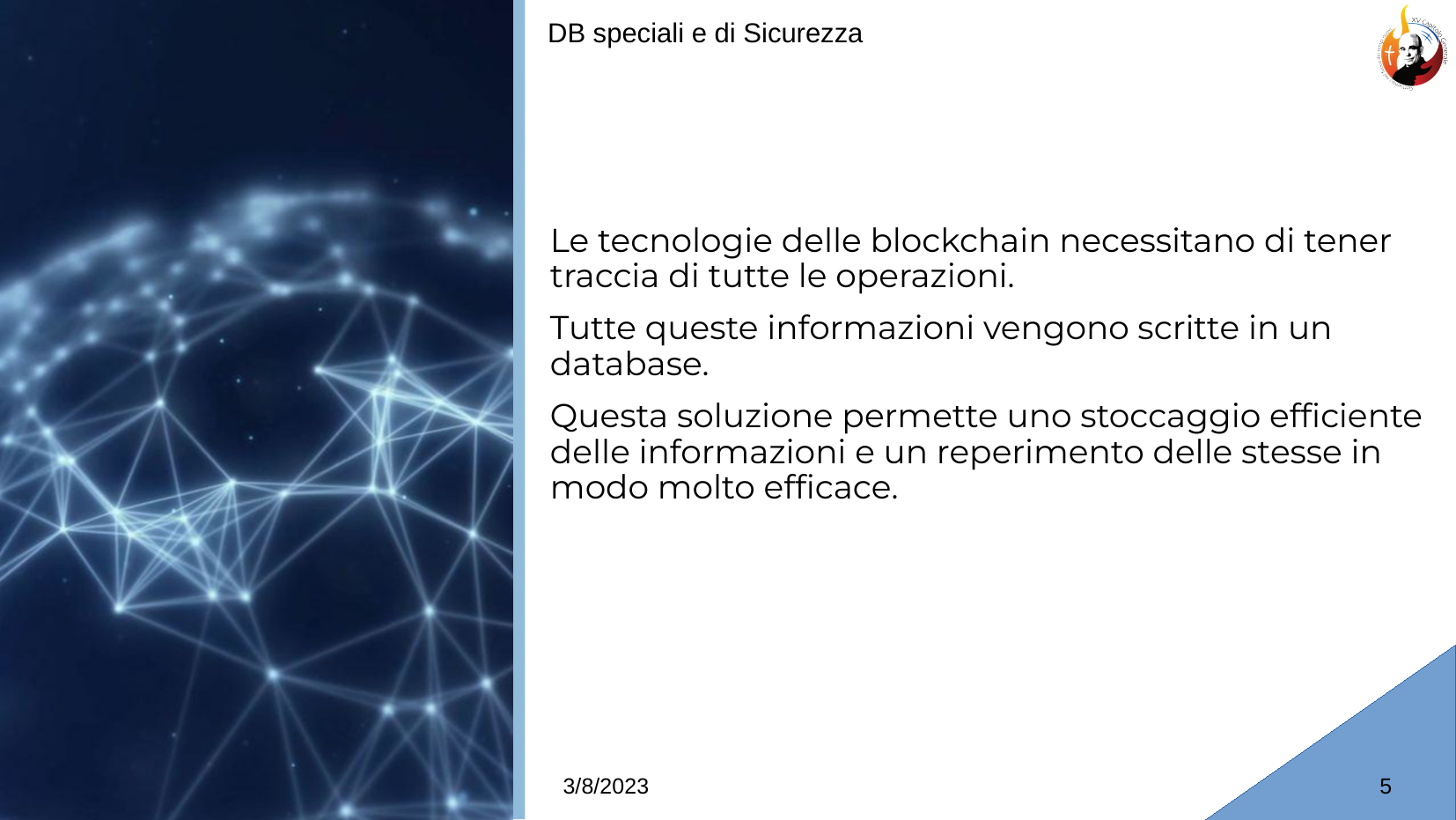

DB speciali e di Sicurezza
# Le tecnologie delle blockchain necessitano di tener traccia di tutte le operazioni.
Tutte queste informazioni vengono scritte in un database.
Questa soluzione permette uno stoccaggio efficiente delle informazioni e un reperimento delle stesse in modo molto efficace.